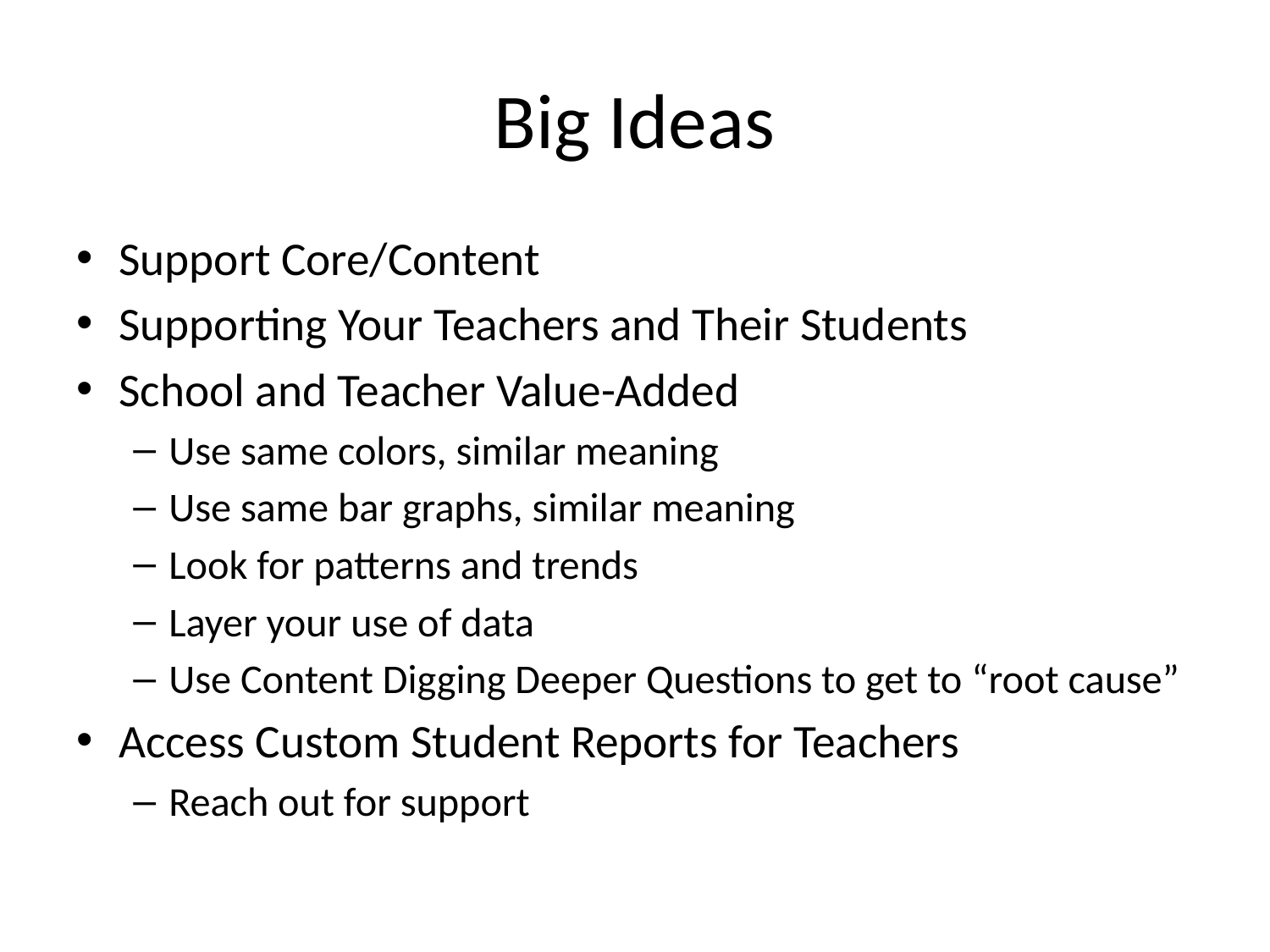

# Big Ideas
Support Core/Content
Supporting Your Teachers and Their Students
School and Teacher Value-Added
Use same colors, similar meaning
Use same bar graphs, similar meaning
Look for patterns and trends
Layer your use of data
Use Content Digging Deeper Questions to get to “root cause”
Access Custom Student Reports for Teachers
Reach out for support